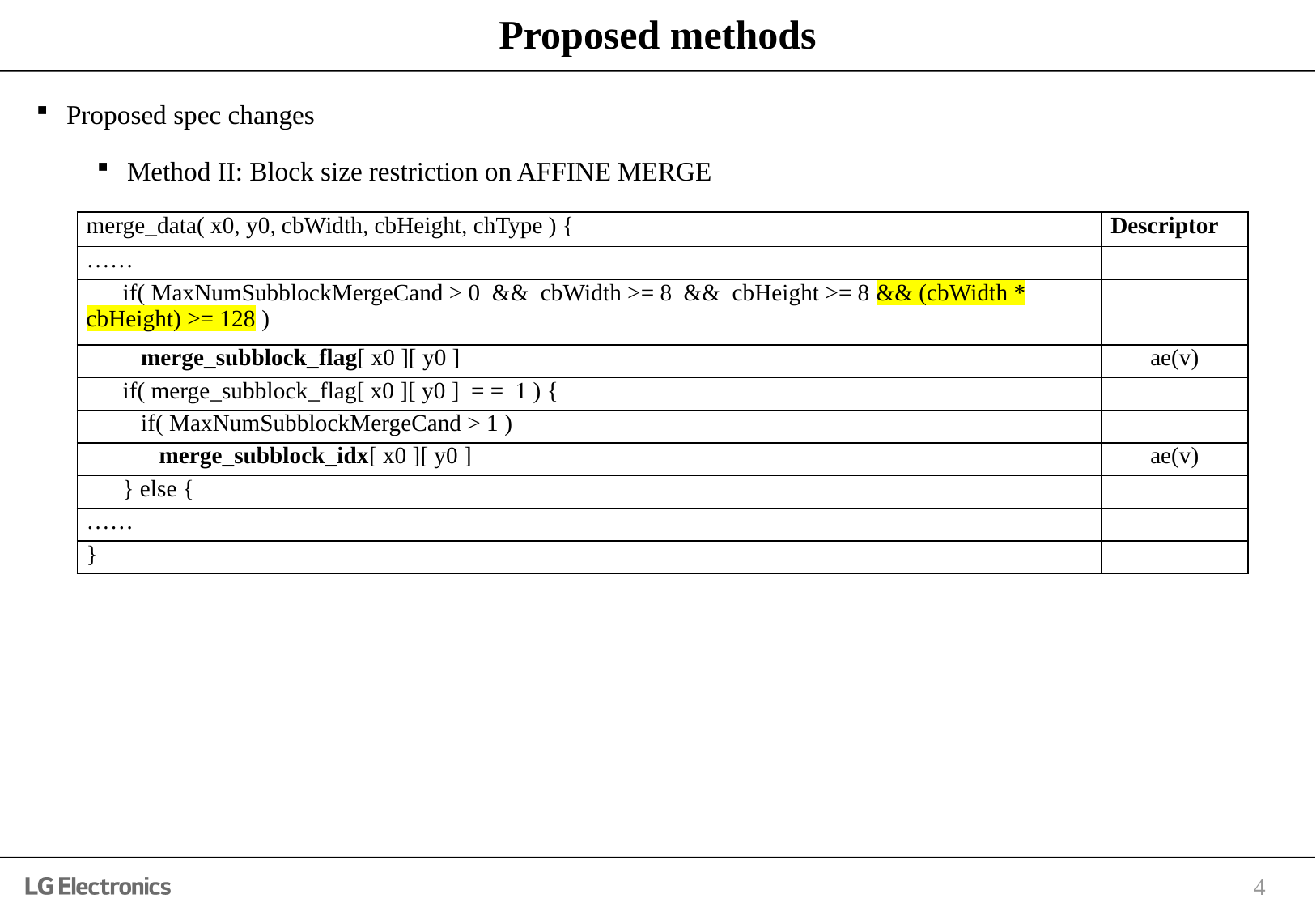

# Proposed methods
Proposed spec changes
Method II: Block size restriction on AFFINE MERGE
| merge\_data( x0, y0, cbWidth, cbHeight, chType ) { | Descriptor |
| --- | --- |
| …… |  |
| if( MaxNumSubblockMergeCand > 0 && cbWidth >= 8 && cbHeight >= 8 && (cbWidth \* cbHeight) >= 128 ) |  |
| merge\_subblock\_flag[ x0 ][ y0 ] | ae(v) |
| if( merge\_subblock\_flag[ x0 ][ y0 ] = = 1 ) { |  |
| if( MaxNumSubblockMergeCand > 1 ) |  |
| merge\_subblock\_idx[ x0 ][ y0 ] | ae(v) |
| } else { |  |
| …… |  |
| } |  |
4